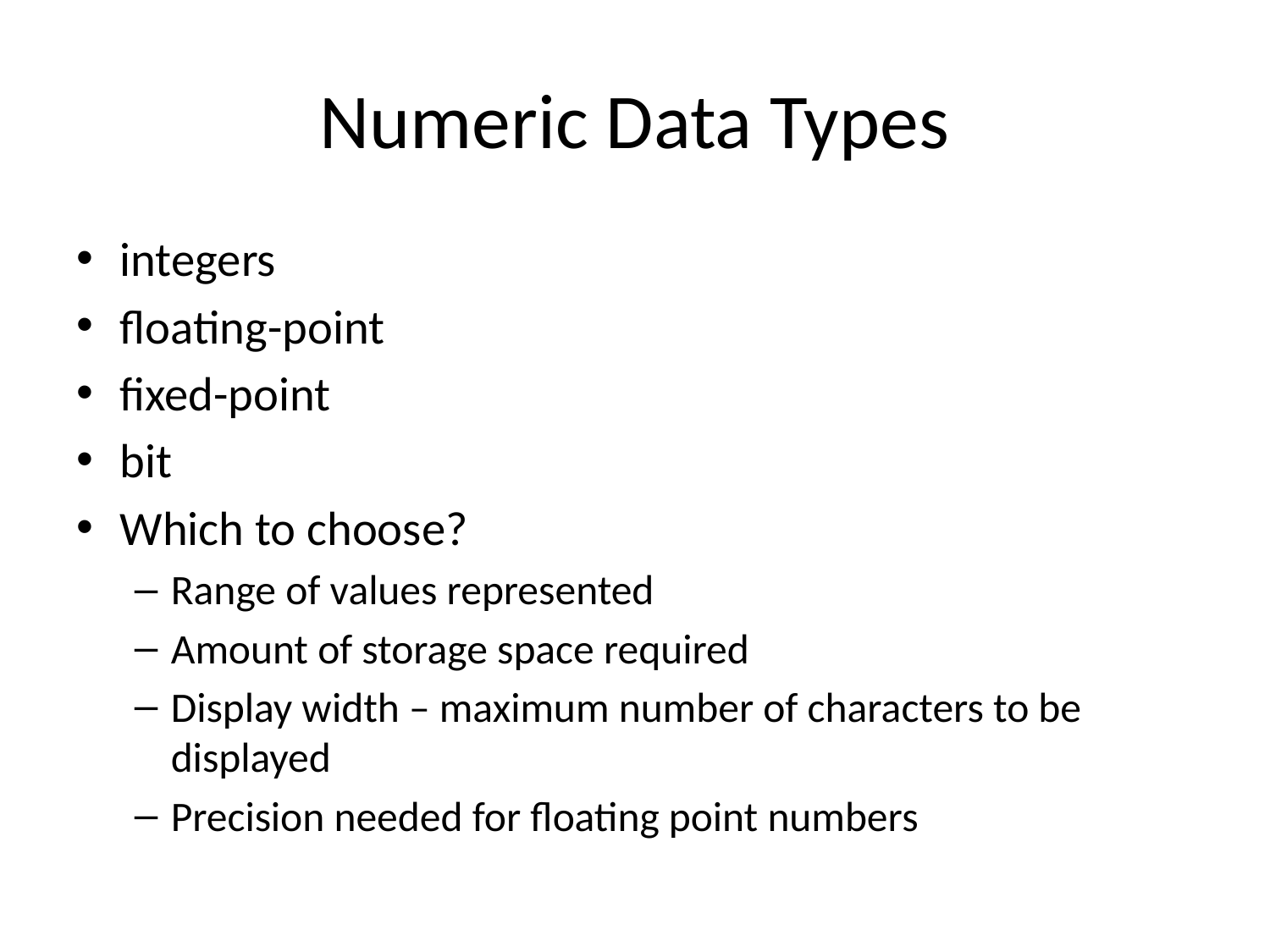

# Numeric Data Types
integers
floating-point
fixed-point
bit
Which to choose?
Range of values represented
Amount of storage space required
Display width – maximum number of characters to be displayed
Precision needed for floating point numbers